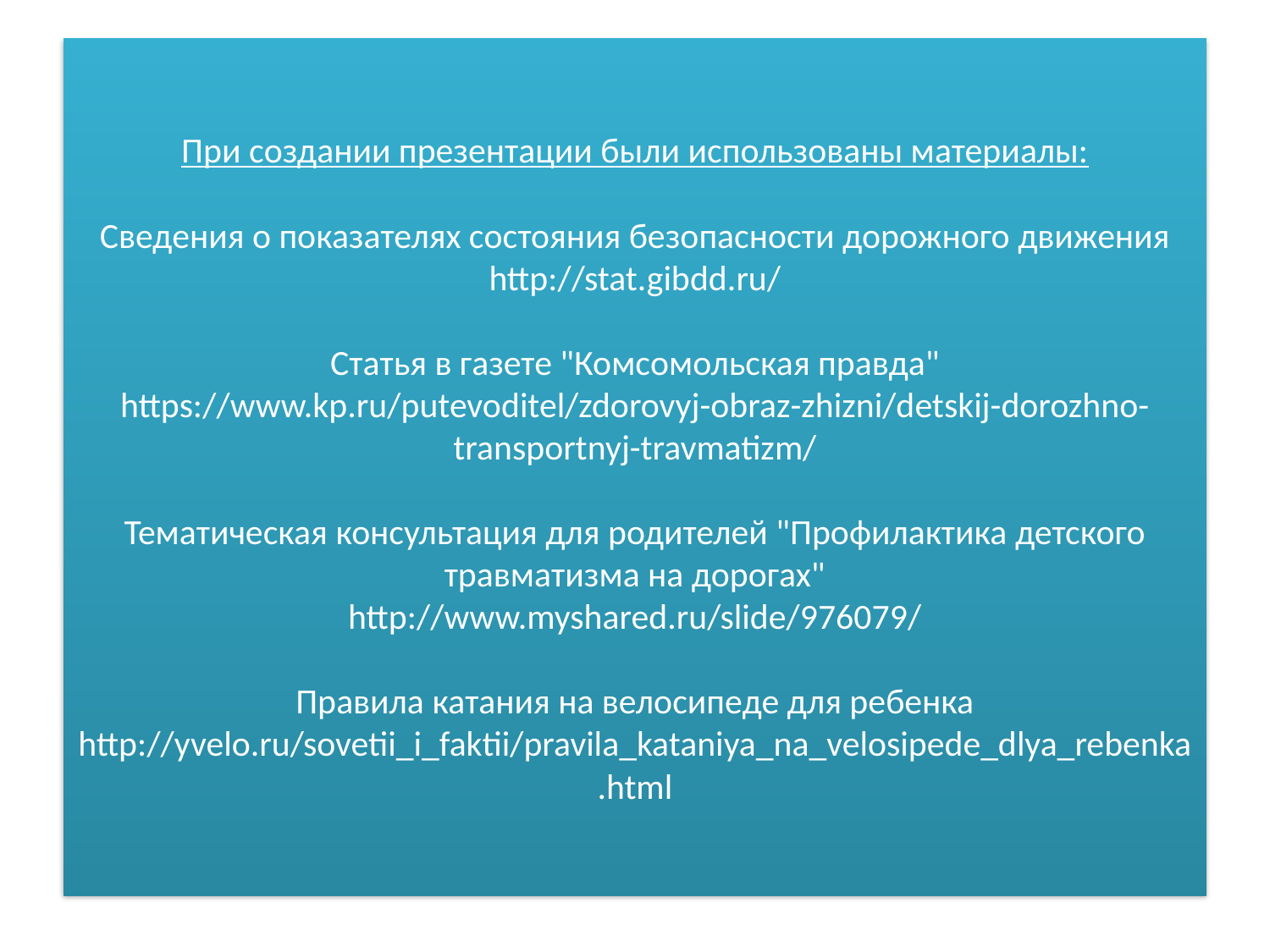

# При создании презентации были использованы материалы: Сведения о показателях состояния безопасности дорожного движения http://stat.gibdd.ru/ Статья в газете "Комсомольская правда" https://www.kp.ru/putevoditel/zdorovyj-obraz-zhizni/detskij-dorozhno-transportnyj-travmatizm/ Тематическая консультация для родителей "Профилактика детского травматизма на дорогах" http://www.myshared.ru/slide/976079/ Правила катания на велосипеде для ребенка http://yvelo.ru/sovetii_i_faktii/pravila_kataniya_na_velosipede_dlya_rebenka.html